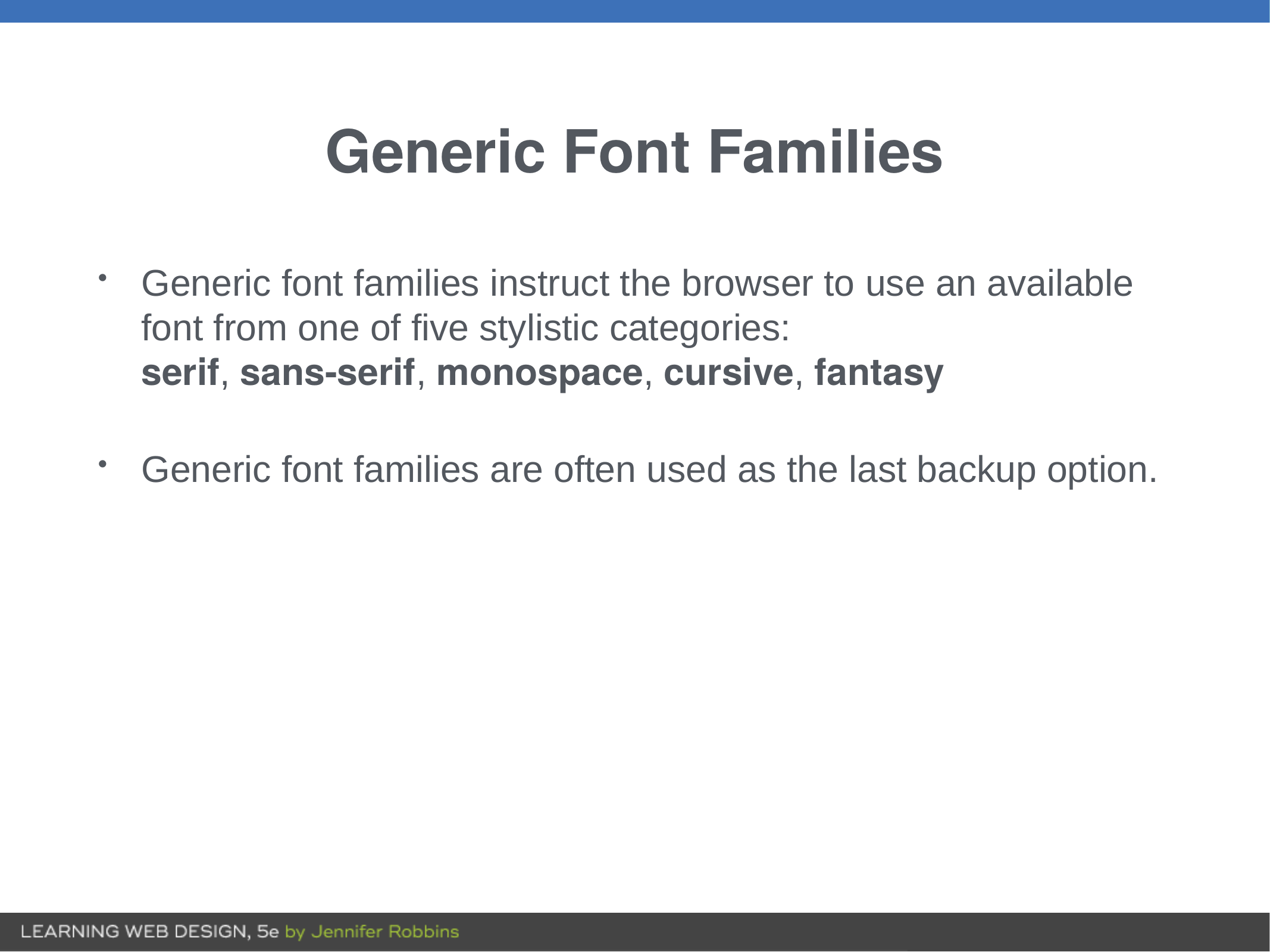

# Generic Font Families
Generic font families instruct the browser to use an available font from one of five stylistic categories:
serif, sans-serif, monospace, cursive, fantasy
Generic font families are often used as the last backup option.